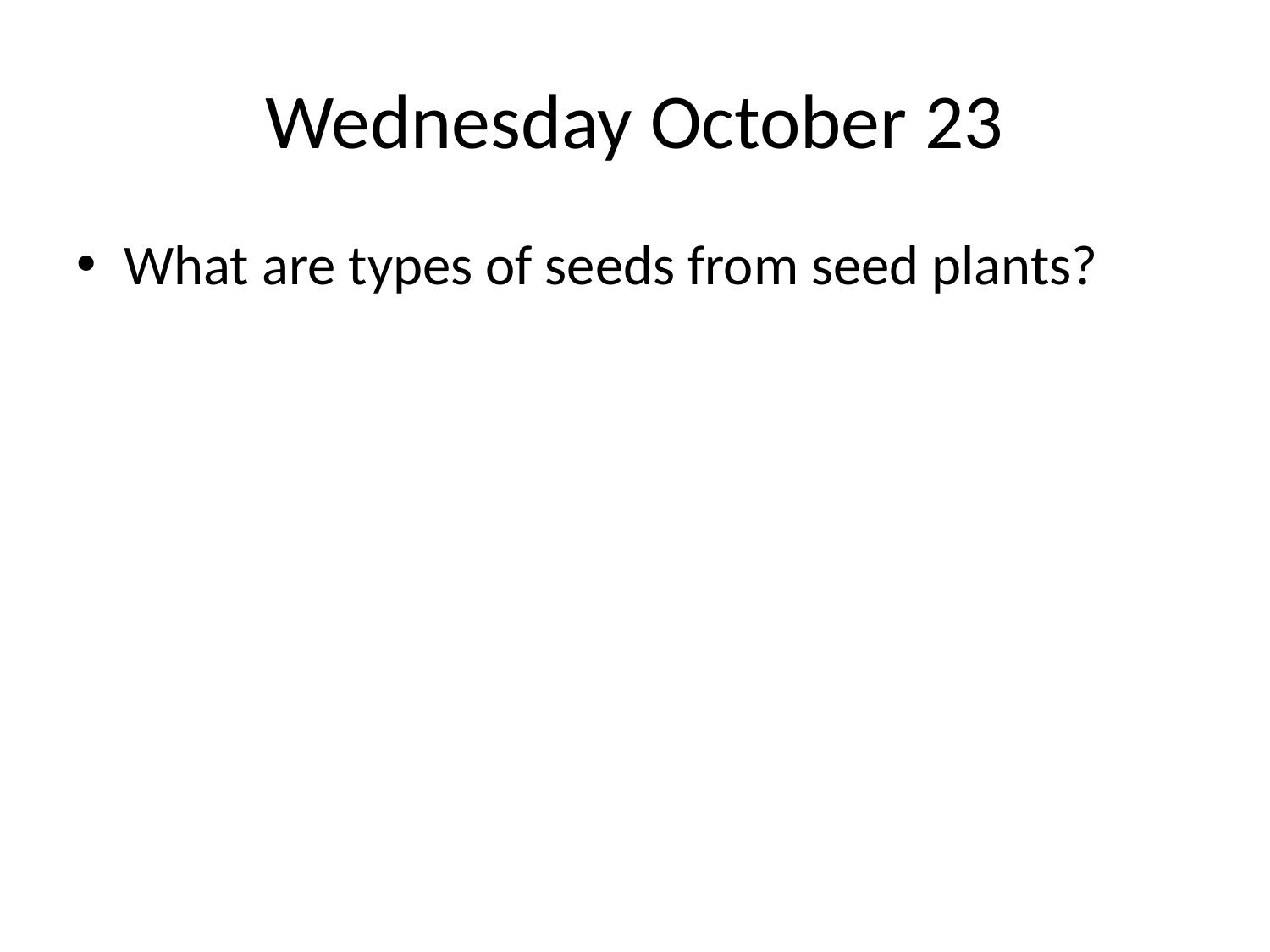

# Wednesday October 23
What are types of seeds from seed plants?